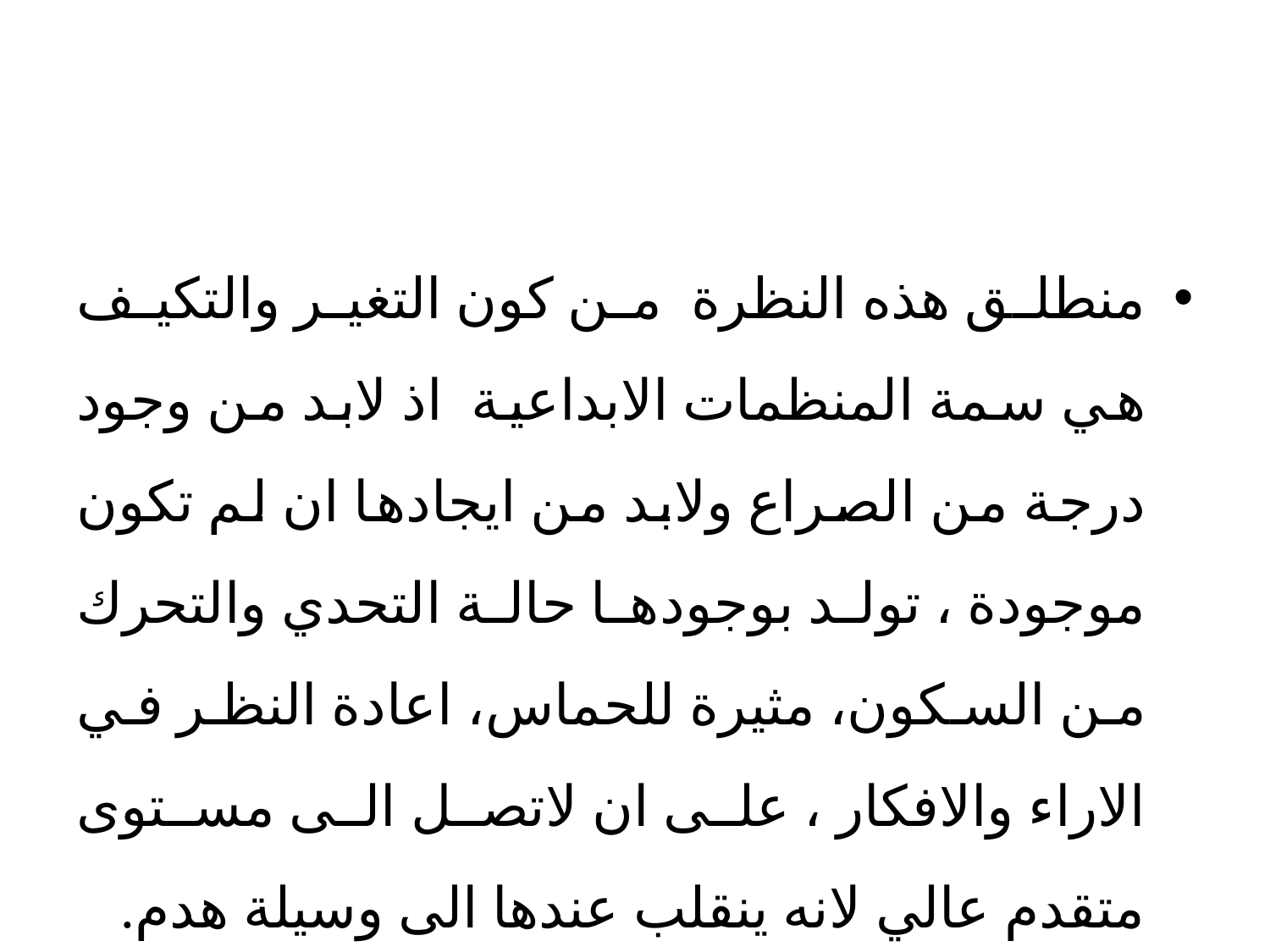

منطلق هذه النظرة  من كون التغير والتكيف هي سمة المنظمات الابداعية  اذ لابد من وجود درجة من الصراع ولابد من ايجادها ان لم تكون موجودة ، تولد بوجودها حالة التحدي والتحرك من السكون، مثيرة للحماس، اعادة النظر في الاراء والافكار ، على ان لاتصل الى مستوى متقدم عالي لانه ينقلب عندها الى وسيلة هدم.